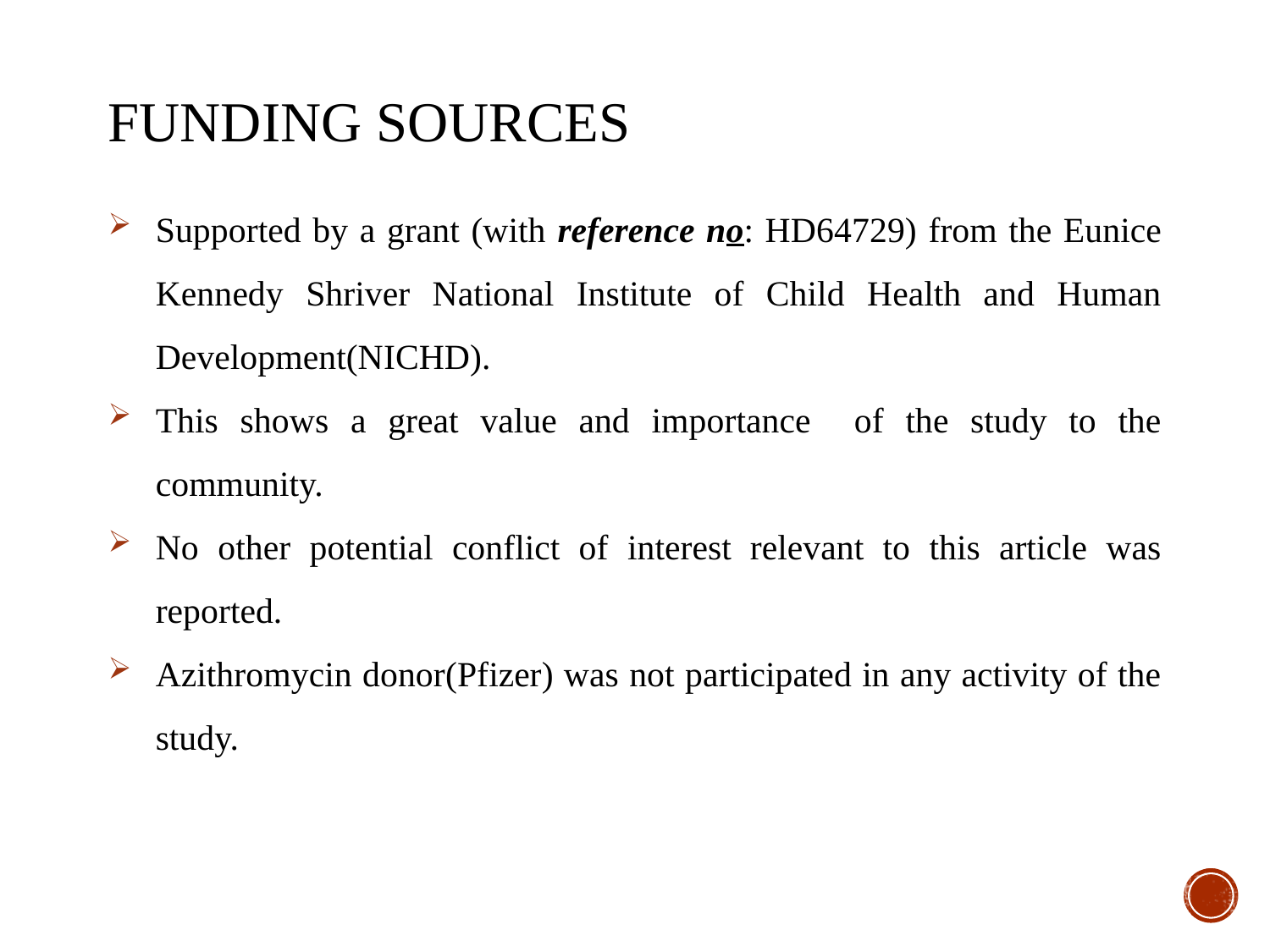

# Funding sources
Supported by a grant (with reference no: HD64729) from the Eunice Kennedy Shriver National Institute of Child Health and Human Development(NICHD).
This shows a great value and importance  of the study to the community.
No other potential conflict of interest relevant to this article was reported.
Azithromycin donor(Pfizer) was not participated in any activity of the study.

9